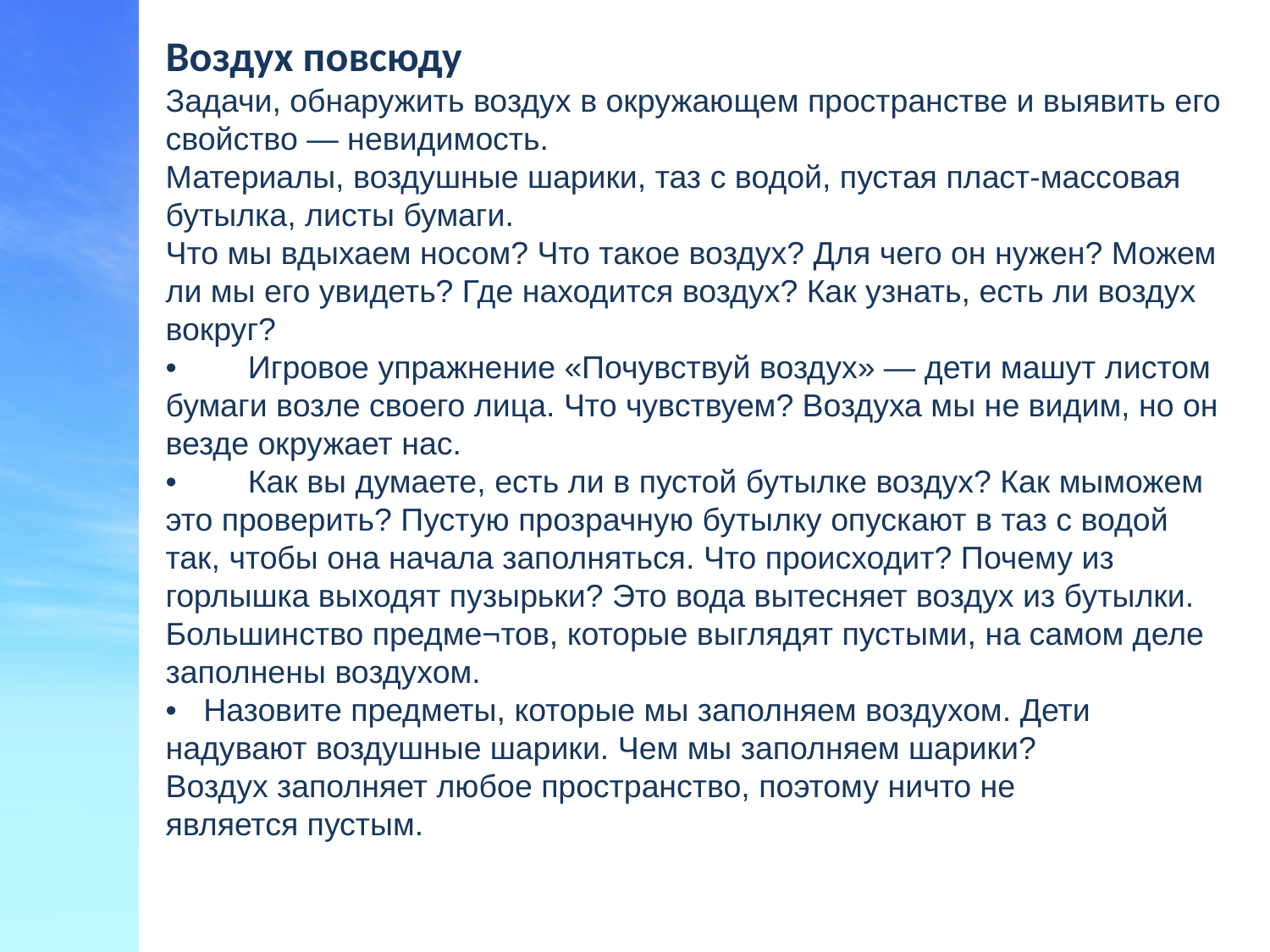

Воздух повсюду
Задачи, обнаружить воздух в окружающем пространстве и выявить его свойство — невидимость.
Материалы, воздушные шарики, таз с водой, пустая пласт-массовая бутылка, листы бумаги.
Что мы вдыхаем носом? Что такое воздух? Для чего он нужен? Можем ли мы его увидеть? Где находится воздух? Как узнать, есть ли воздух вокруг?
•        Игровое упражнение «Почувствуй воздух» — дети машут листом бумаги возле своего лица. Что чувствуем? Воздуха мы не видим, но он везде окружает нас.
•        Как вы думаете, есть ли в пустой бутылке воздух? Как мыможем это проверить? Пустую прозрачную бутылку опускают в таз с водой так, чтобы она начала заполняться. Что происходит? Почему из горлышка выходят пузырьки? Это вода вытесняет воздух из бутылки. Большинство предме¬тов, которые выглядят пустыми, на самом деле заполнены воздухом.
•   Назовите предметы, которые мы заполняем воздухом. Дети
надувают воздушные шарики. Чем мы заполняем шарики?
Воздух заполняет любое пространство, поэтому ничто не
является пустым.